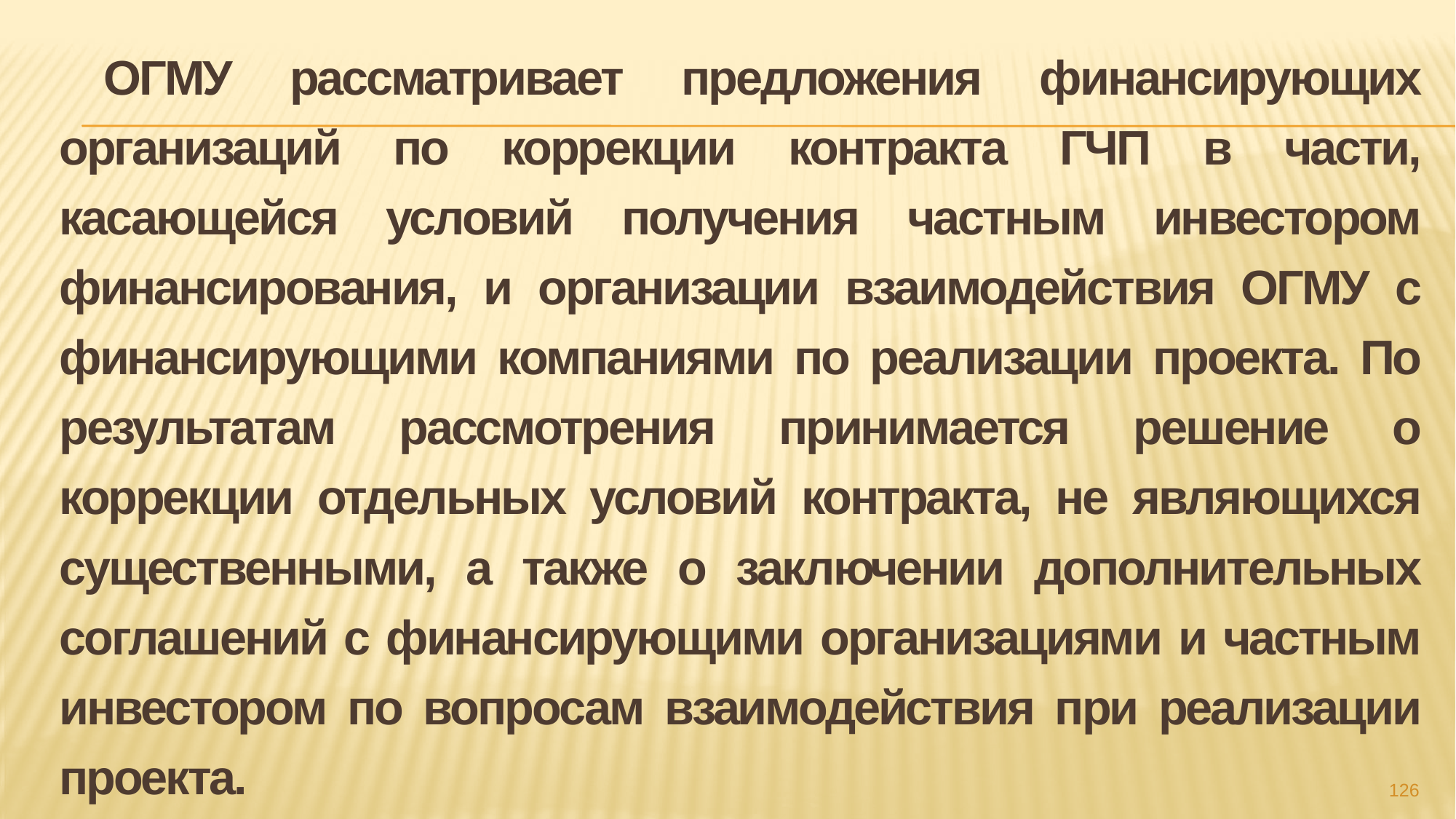

ОГМУ рассматривает предложения финансирующих организаций по коррекции контракта ГЧП в части, касающейся условий получения частным инвестором финансирования, и организации взаимодействия ОГМУ с финансирующими компаниями по реализации проекта. По результатам рассмотрения принимается решение о коррекции отдельных условий контракта, не являющихся существенными, а также о заключении дополнительных соглашений с финансирующими организациями и частным инвестором по вопросам взаимодействия при реализации проекта.
#
126